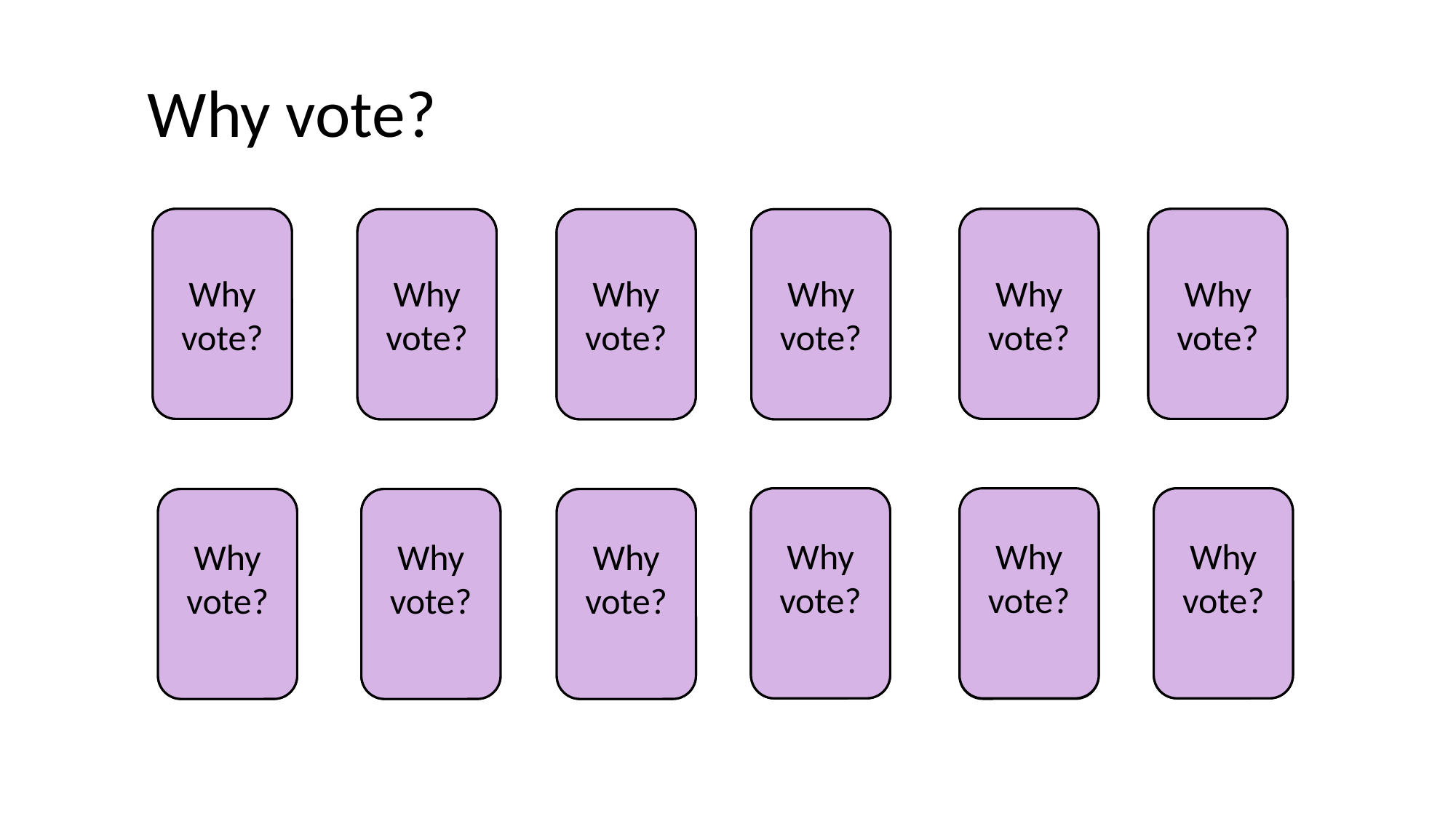

# Why vote?
It’s a shared common experience and part of being Australian
Why vote?
There are specific issues that I’m passionate about
Why vote?
I care about improving my community
Why vote?
I want to make sure my thoughts and opinions are heard
Why vote?
It’s my responsibility as a citizen
Why vote?
Because it’s compulsory
Why vote?
It’s a chance to impact the laws I have to follow
Why vote?

Why vote?

Why vote?

It’s an opportunity to make a positive change in our community
We haven’t always been able to – now it’s important to take the opportunity
To have a say about who represents me and my community in Parliament
Why vote?

If I’m not happy about decisions being made, I can vote for different people
Why vote?

Because what happens in Australia matters to me
Why vote?